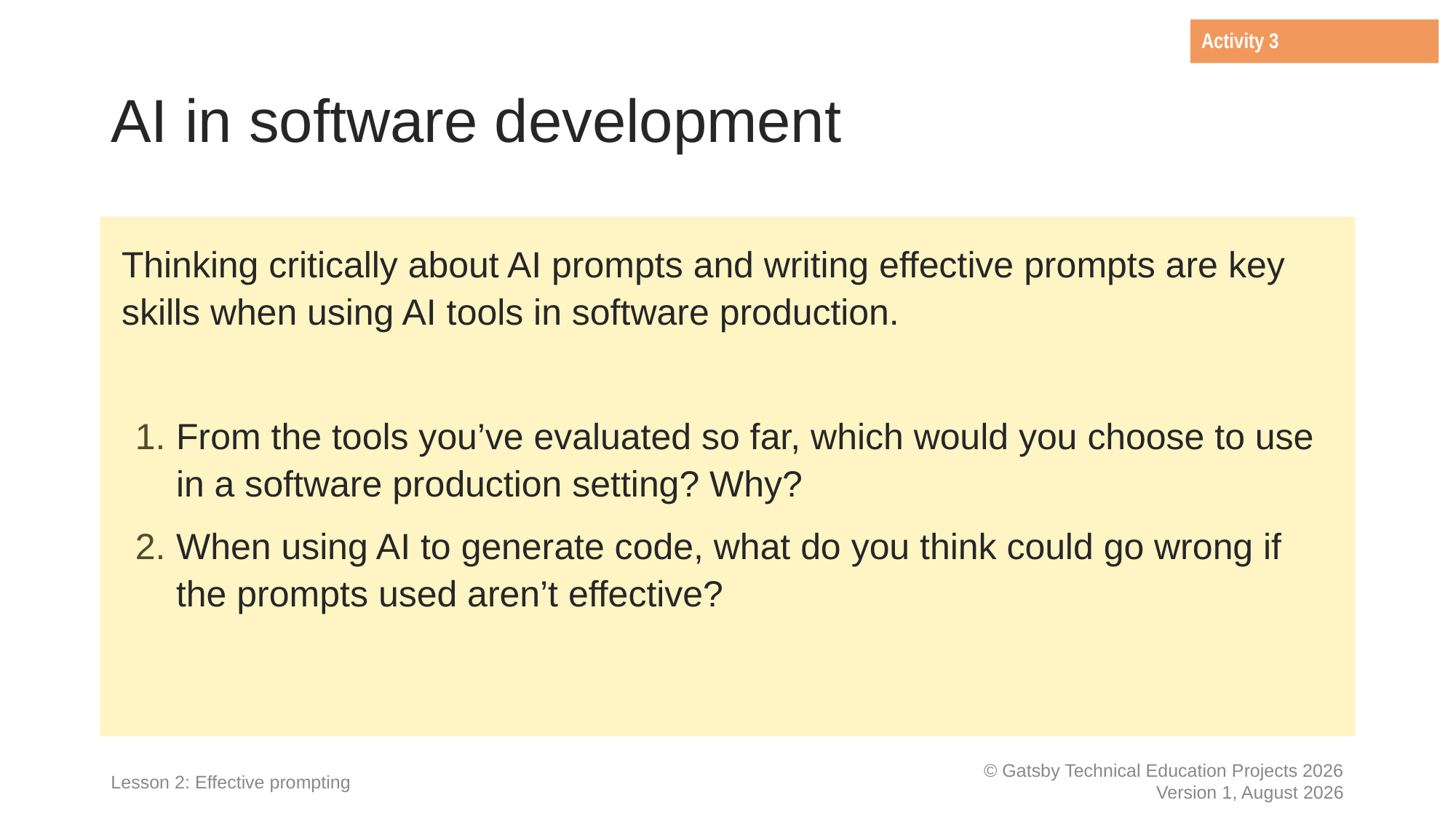

Activity 3
# AI in software development
Thinking critically about AI prompts and writing effective prompts are key skills when using AI tools in software production.

From the tools you’ve evaluated so far, which would you choose to use in a software production setting? Why?
When using AI to generate code, what do you think could go wrong if the prompts used aren’t effective?
Lesson 2: Effective prompting